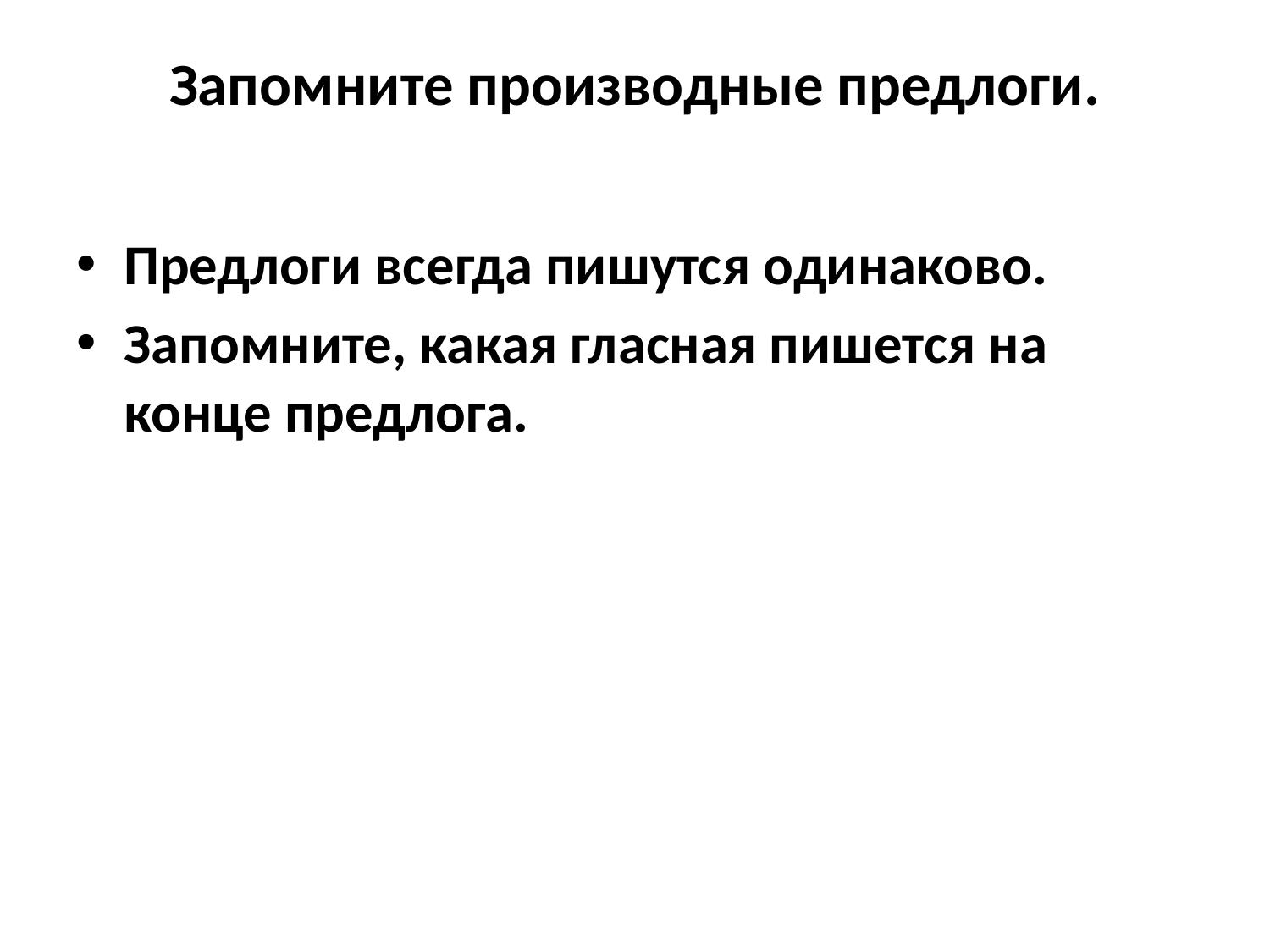

# Запомните производные предлоги.
Предлоги всегда пишутся одинаково.
Запомните, какая гласная пишется на конце предлога.